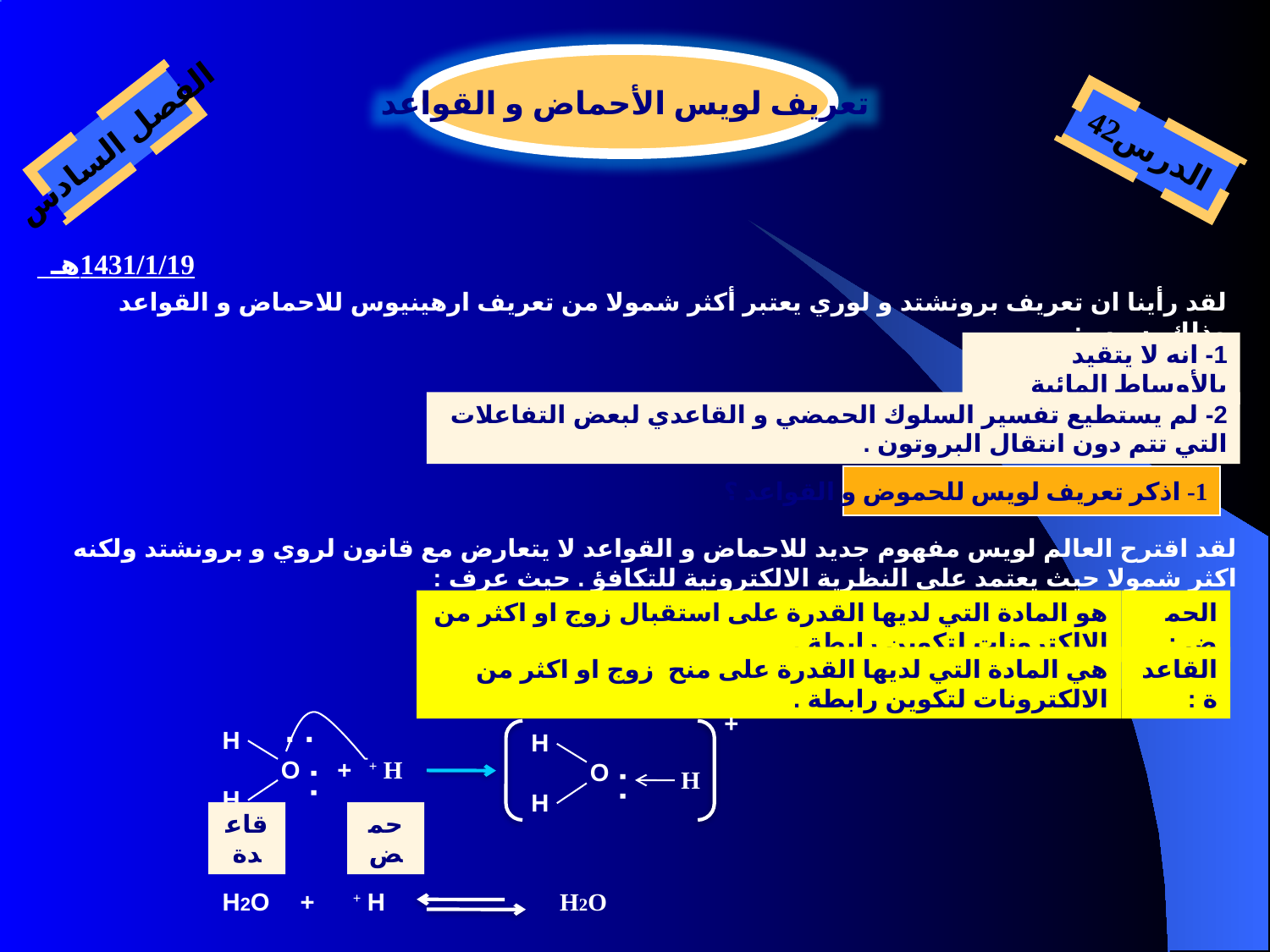

تعريف لويس الأحماض و القواعد
الفصل السادس
الدرس42
1431/1/19هـ
لقد رأينا ان تعريف برونشتد و لوري يعتبر أكثر شمولا من تعريف ارهينيوس للاحماض و القواعد وذلك بسبب :
1- انه لا يتقيد بالأوساط المائية
2- لم يستطيع تفسير السلوك الحمضي و القاعدي لبعض التفاعلات التي تتم دون انتقال البروتون .
1- اذكر تعريف لويس للحموض و القواعد ؟
لقد اقترح العالم لويس مفهوم جديد للاحماض و القواعد لا يتعارض مع قانون لروي و برونشتد ولكنه اكثر شمولا حيث يعتمد على النظرية الالكترونية للتكافؤ . حيث عرف :
هو المادة التي لديها القدرة على استقبال زوج او اكثر من الالكترونات لتكوين رابطة .
الحمض :
هي المادة التي لديها القدرة على منح  زوج او اكثر من الالكترونات لتكوين رابطة .
القاعدة :
. .
+

H

H
O
H +
+
O
H
H
H
. .
. .
قاعدة
حمض
H2O
+
H +
H2O